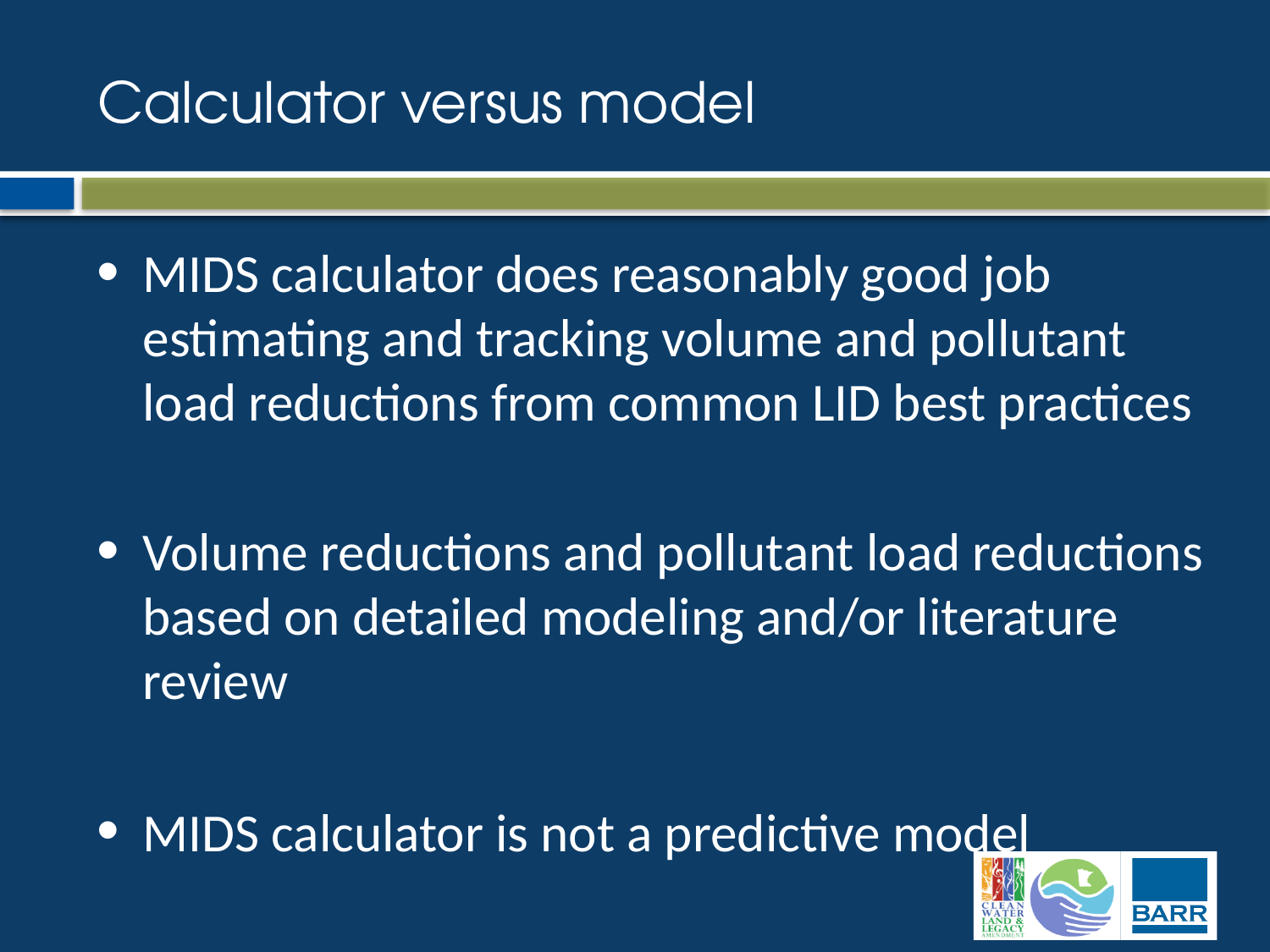

# Calculator versus model
MIDS calculator does reasonably good job estimating and tracking volume and pollutant load reductions from common LID best practices

Volume reductions and pollutant load reductions based on detailed modeling and/or literature review

MIDS calculator is not a predictive model